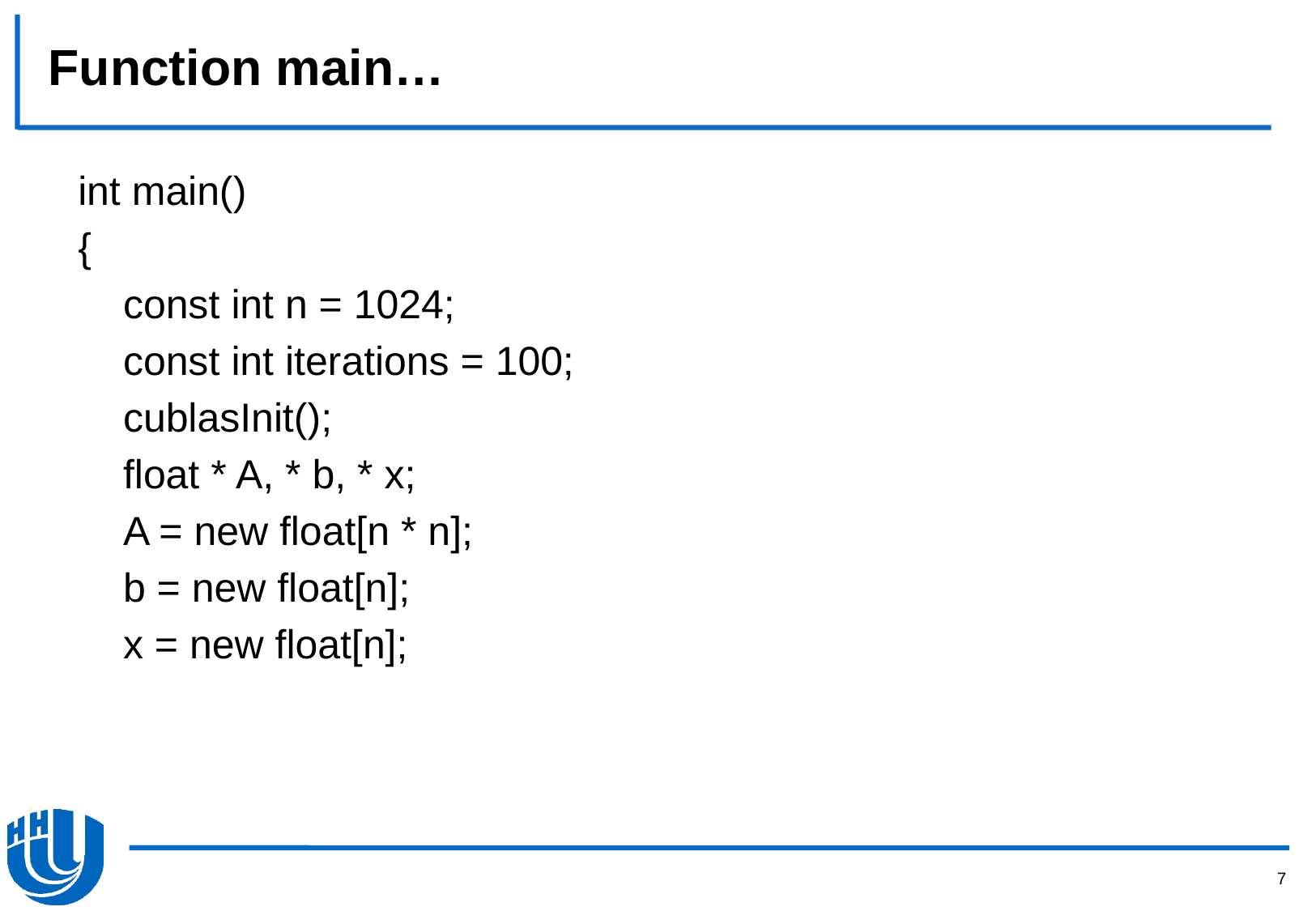

# Function main…
int main()
{
    const int n = 1024;
    const int iterations = 100;
    cublasInit();
    float * A, * b, * x;
    A = new float[n * n];
    b = new float[n];
    x = new float[n];
7